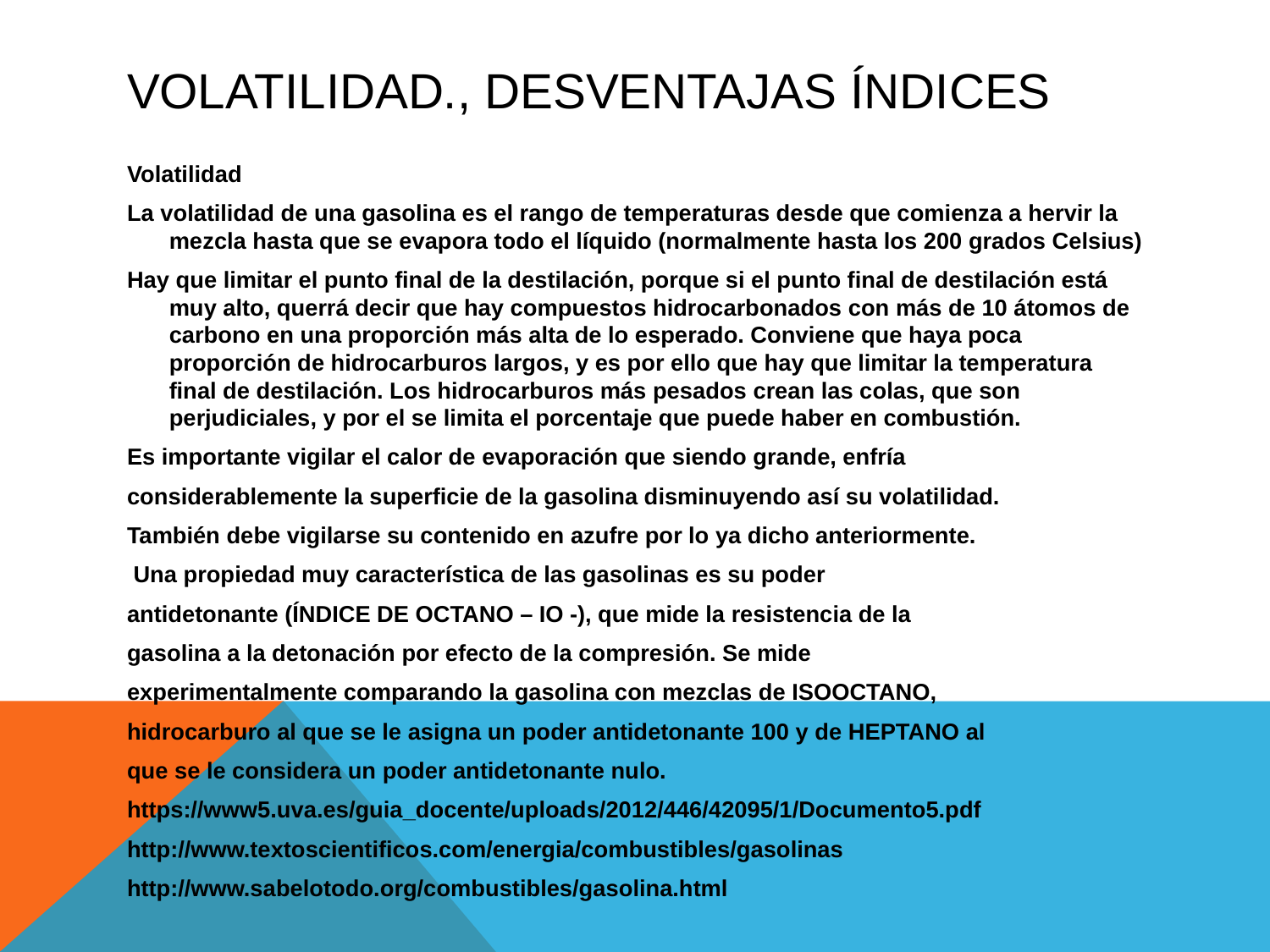

# volatilidad., desventajas índices
Volatilidad
La volatilidad de una gasolina es el rango de temperaturas desde que comienza a hervir la mezcla hasta que se evapora todo el líquido (normalmente hasta los 200 grados Celsius)
Hay que limitar el punto final de la destilación, porque si el punto final de destilación está muy alto, querrá decir que hay compuestos hidrocarbonados con más de 10 átomos de carbono en una proporción más alta de lo esperado. Conviene que haya poca proporción de hidrocarburos largos, y es por ello que hay que limitar la temperatura final de destilación. Los hidrocarburos más pesados crean las colas, que son perjudiciales, y por el se limita el porcentaje que puede haber en combustión.
Es importante vigilar el calor de evaporación que siendo grande, enfría
considerablemente la superficie de la gasolina disminuyendo así su volatilidad.
También debe vigilarse su contenido en azufre por lo ya dicho anteriormente.
 Una propiedad muy característica de las gasolinas es su poder
antidetonante (ÍNDICE DE OCTANO – IO -), que mide la resistencia de la
gasolina a la detonación por efecto de la compresión. Se mide
experimentalmente comparando la gasolina con mezclas de ISOOCTANO,
hidrocarburo al que se le asigna un poder antidetonante 100 y de HEPTANO al
que se le considera un poder antidetonante nulo.
https://www5.uva.es/guia_docente/uploads/2012/446/42095/1/Documento5.pdf
http://www.textoscientificos.com/energia/combustibles/gasolinas
http://www.sabelotodo.org/combustibles/gasolina.html